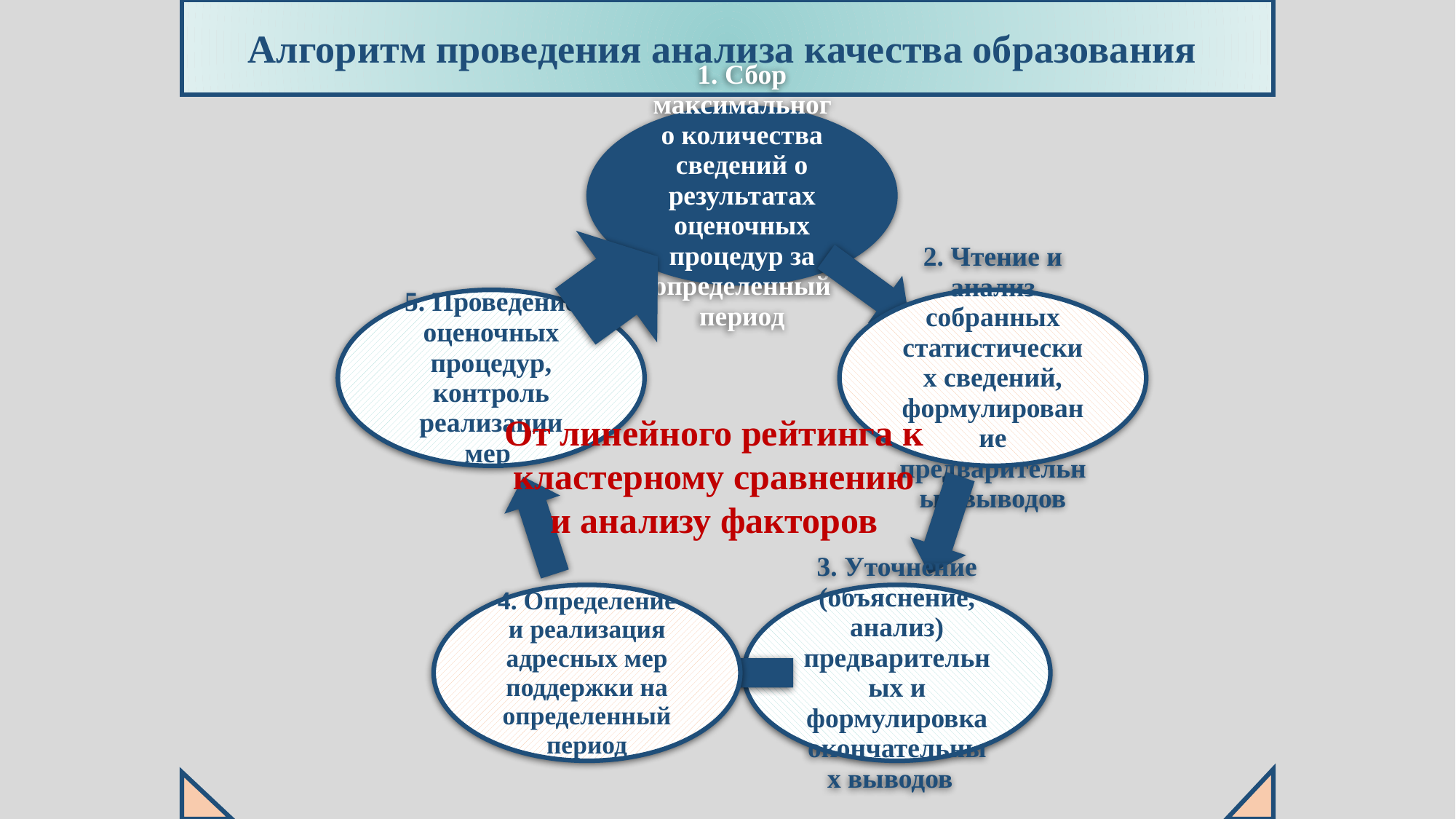

Алгоритм проведения анализа качества образования
1. Сбор максимального количества сведений о результатах оценочных процедур за определенный период
3. Уточнение (объяснение, анализ) предварительных и формулировка окончательных выводов
4. Определение и реализация адресных мер поддержки на определенный период
От линейного рейтинга к кластерному сравнению и анализу факторов